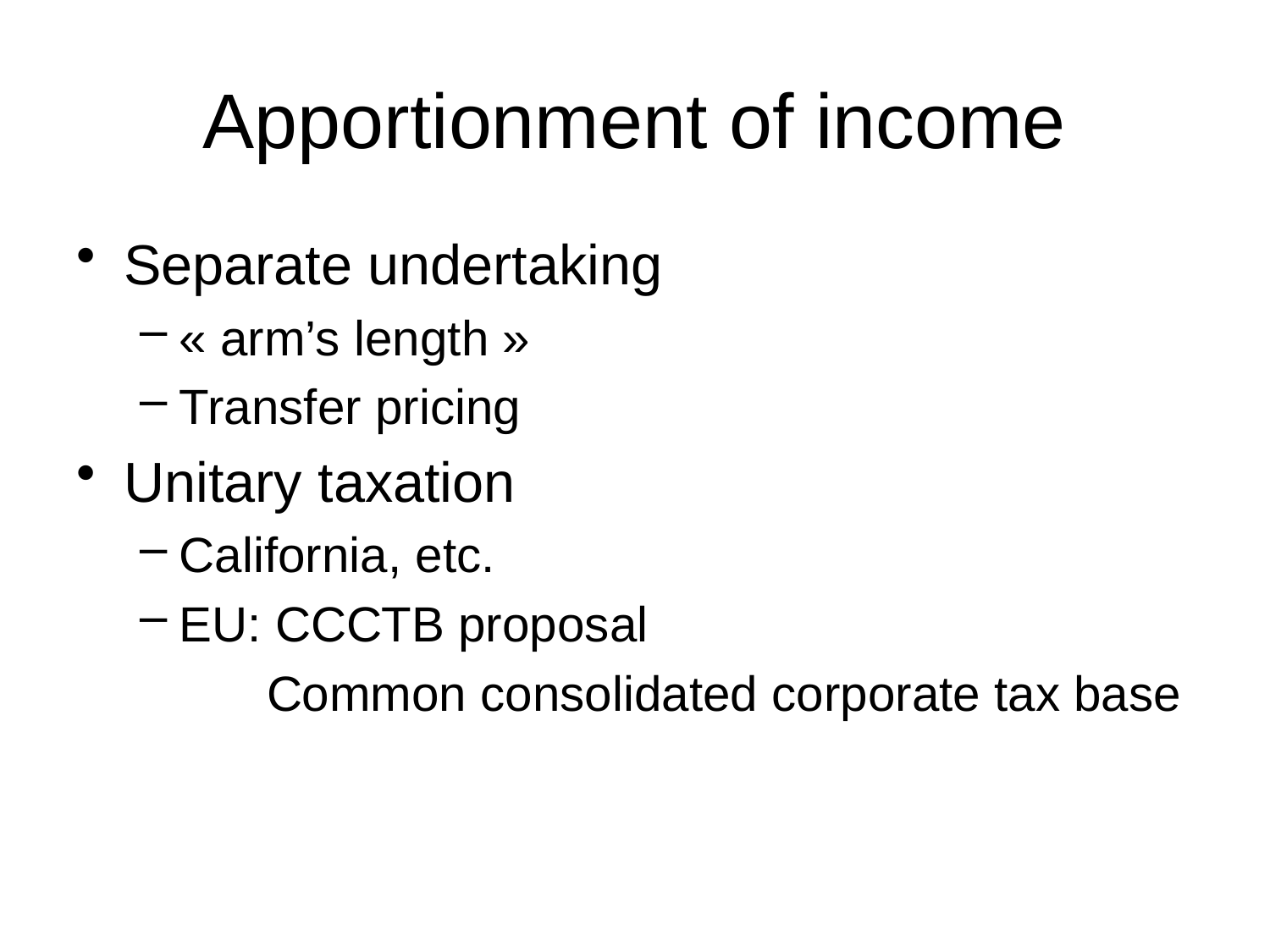

# Apportionment of income
Separate undertaking
« arm’s length »
Transfer pricing
Unitary taxation
California, etc.
EU: CCCTB proposal
	Common consolidated corporate tax base